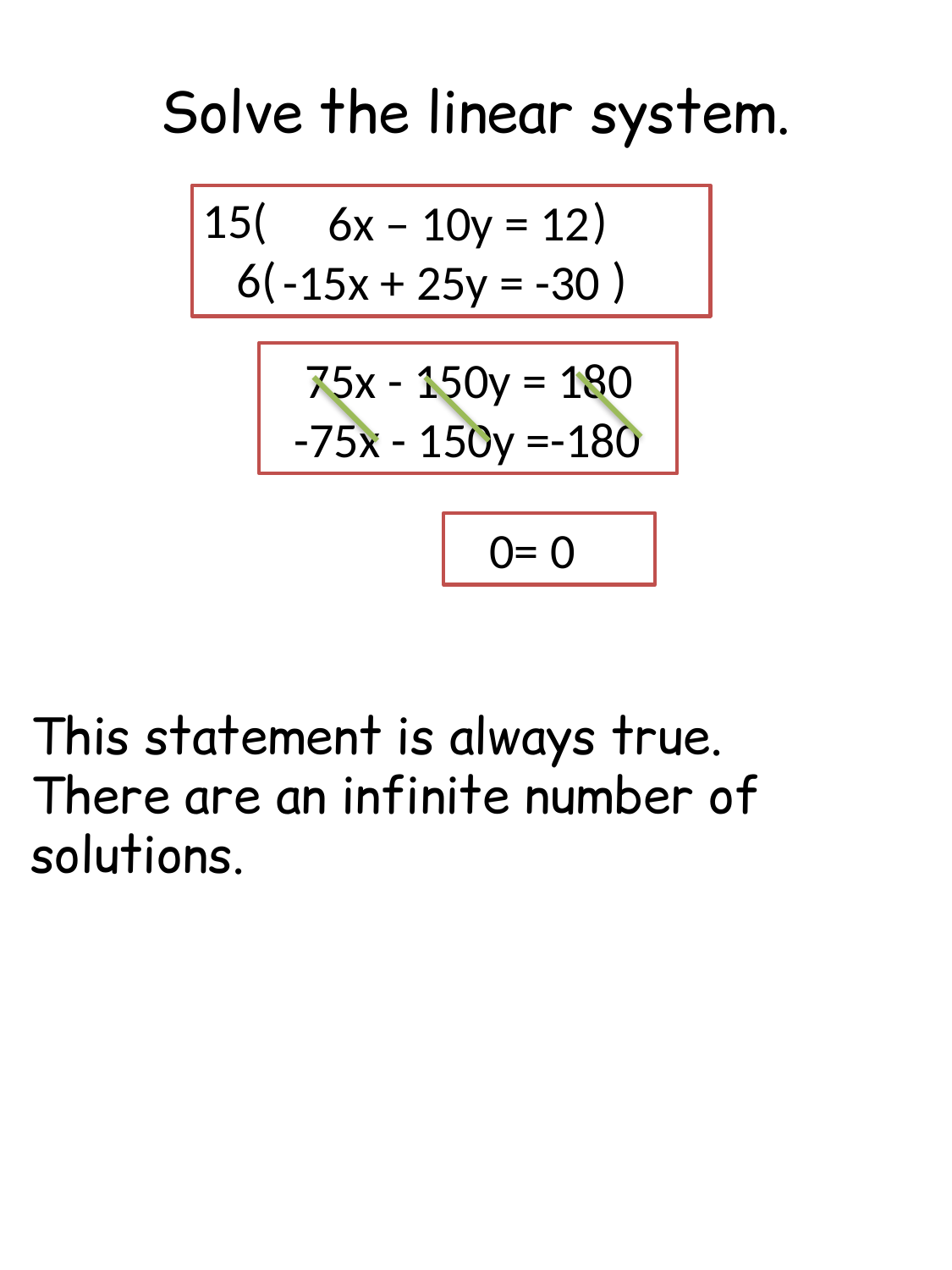

# Solve the linear system.
15(                             )
   6(                              )
           6x – 10y = 12
       -15x + 25y = -30

   75x - 150y = 180
  -75x - 150y =-180
   0= 0
This statement is always true.
There are an infinite number of solutions.